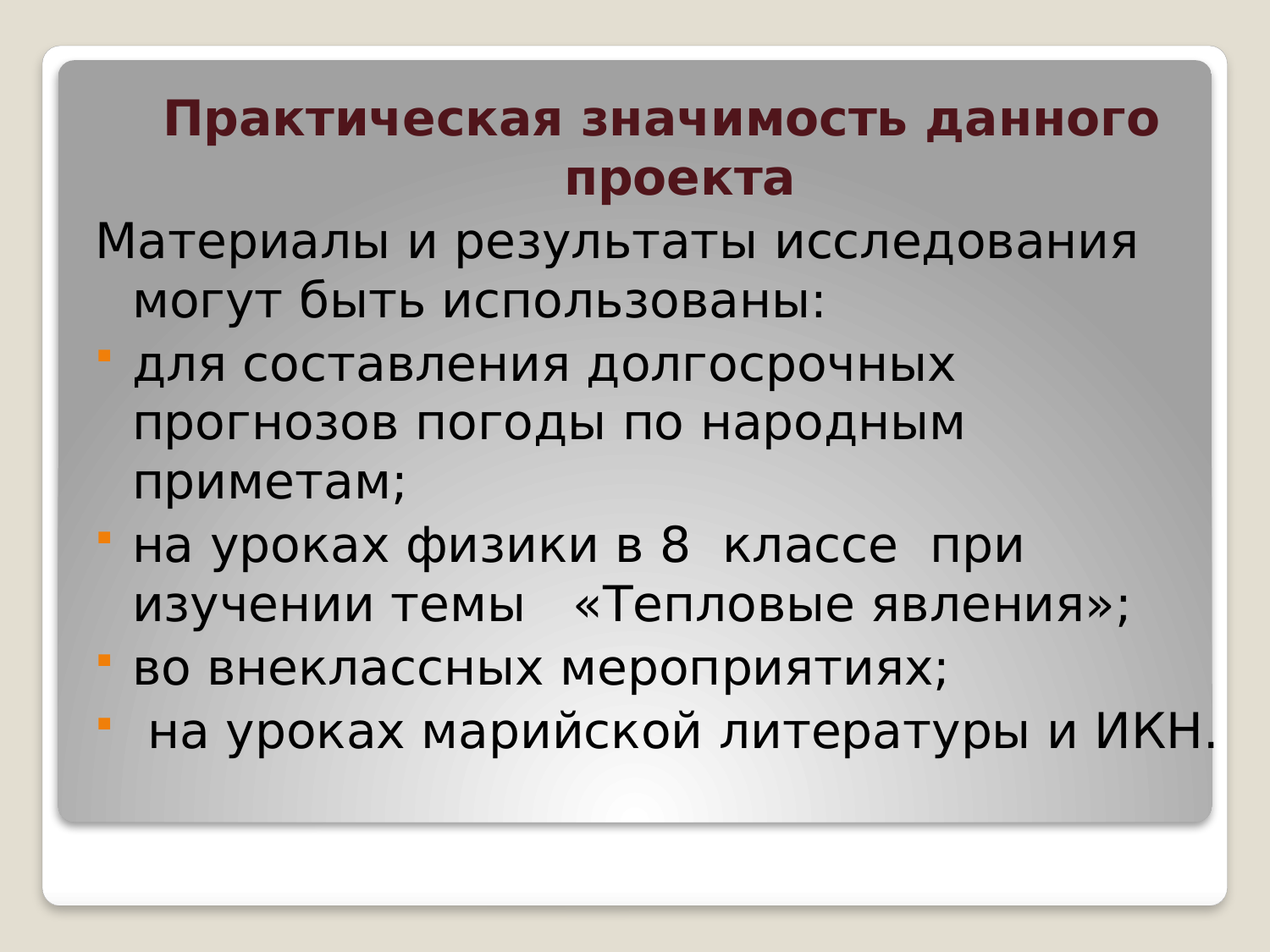

Практическая значимость данного проекта
Материалы и результаты исследования могут быть использованы:
для составления долгосрочных  прогнозов погоды по народным приметам;
на уроках физики в 8  классе  при изучении темы   «Тепловые явления»;
во внеклассных мероприятиях;
 на уроках марийской литературы и ИКН.

#